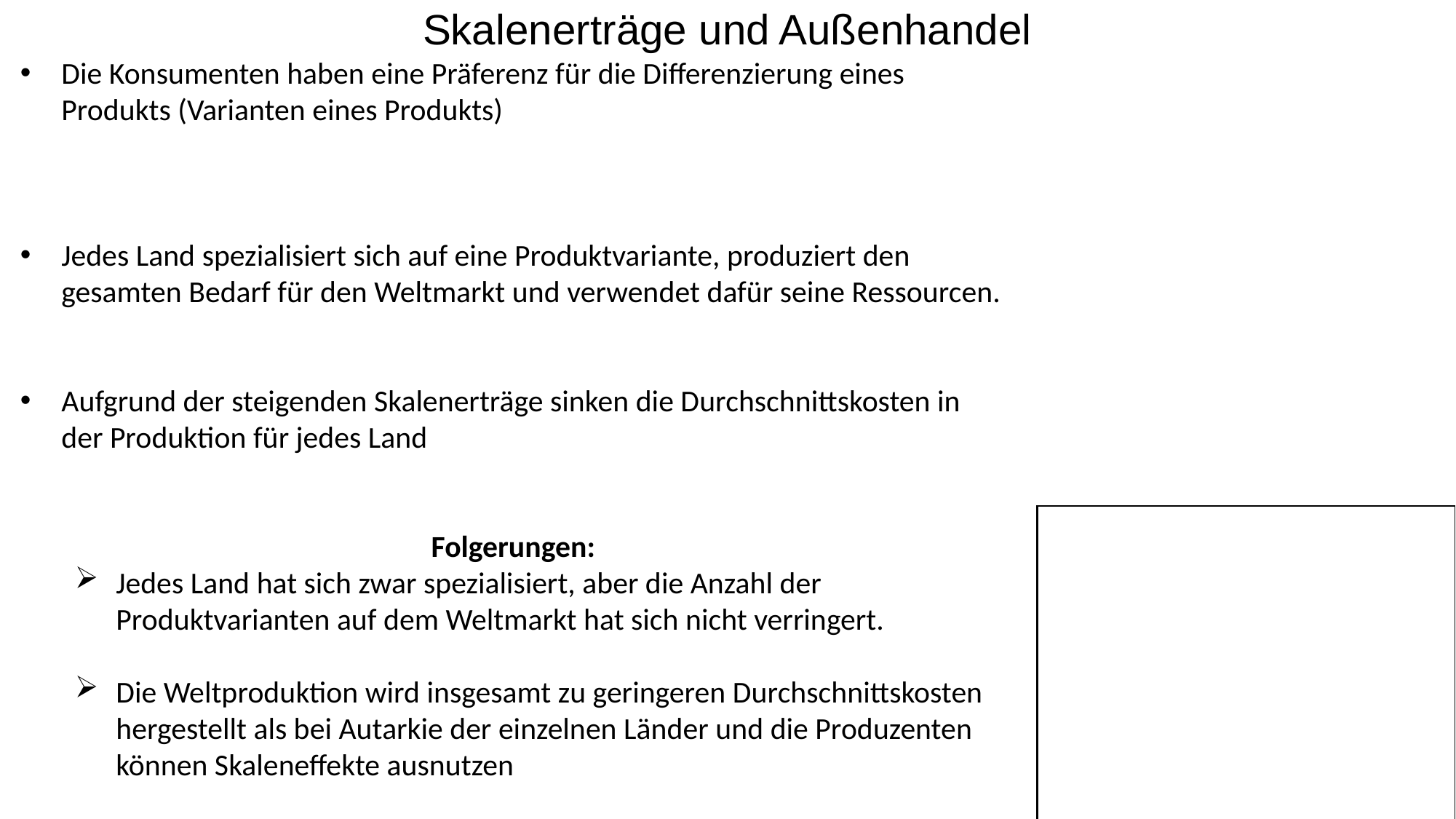

Skalenerträge und Außenhandel
Die Konsumenten haben eine Präferenz für die Differenzierung eines Produkts (Varianten eines Produkts)

Jedes Land spezialisiert sich auf eine Produktvariante, produziert den gesamten Bedarf für den Weltmarkt und verwendet dafür seine Ressourcen.

Aufgrund der steigenden Skalenerträge sinken die Durchschnittskosten in der Produktion für jedes Land

Folgerungen:
Jedes Land hat sich zwar spezialisiert, aber die Anzahl der Produktvarianten auf dem Weltmarkt hat sich nicht verringert.

Die Weltproduktion wird insgesamt zu geringeren Durchschnittskosten hergestellt als bei Autarkie der einzelnen Länder und die Produzenten können Skaleneffekte ausnutzen